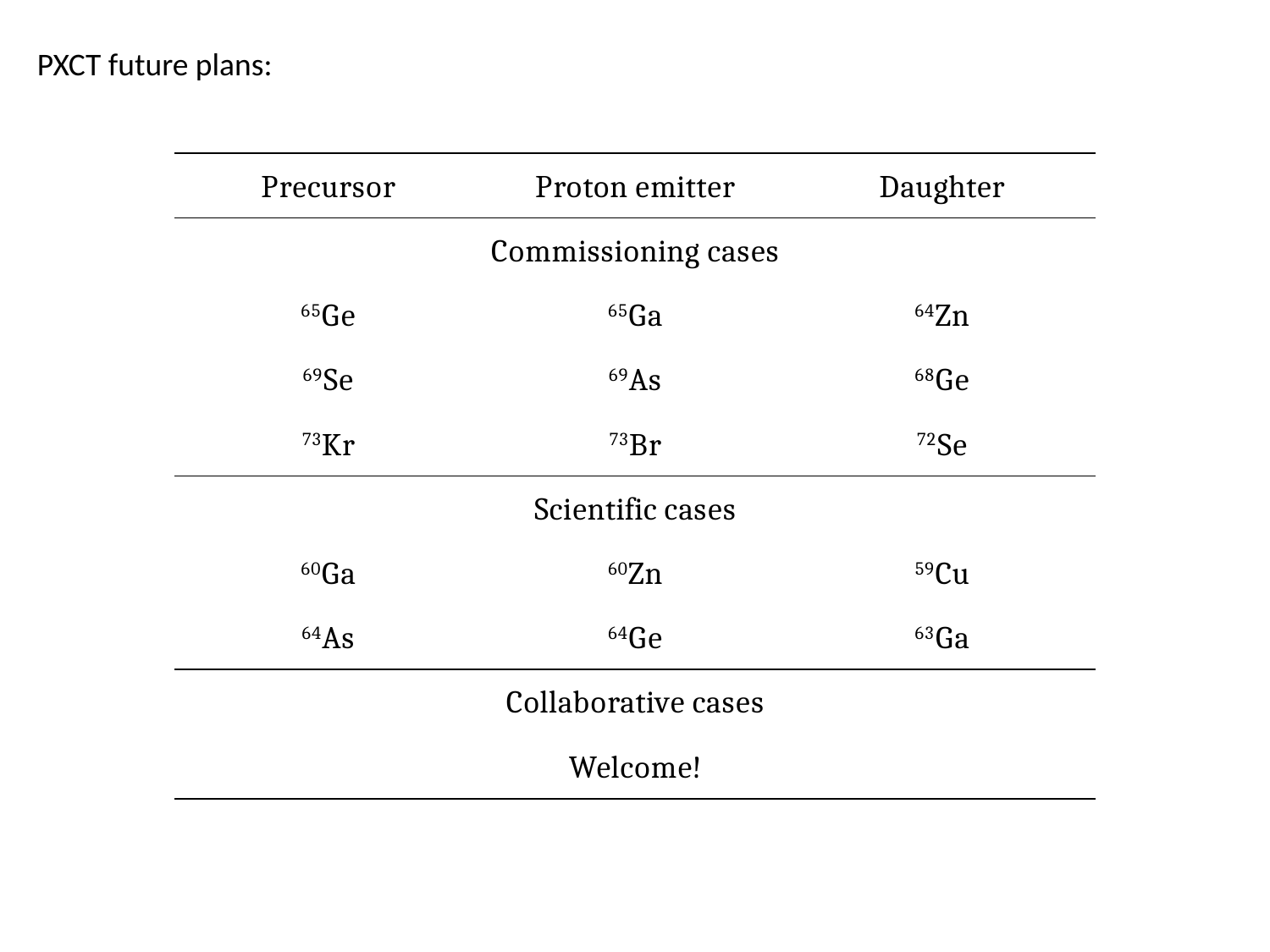

PXCT future plans:
| Precursor | Proton emitter | Daughter |
| --- | --- | --- |
| Commissioning cases |  |  |
| 65Ge | 65Ga | 64Zn |
| 69Se | 69As | 68Ge |
| 73Kr | 73Br | 72Se |
| Scientific cases |  |  |
| 60Ga | 60Zn | 59Cu |
| 64As | 64Ge | 63Ga |
| Collaborative cases |  |  |
| Welcome! |  |  |